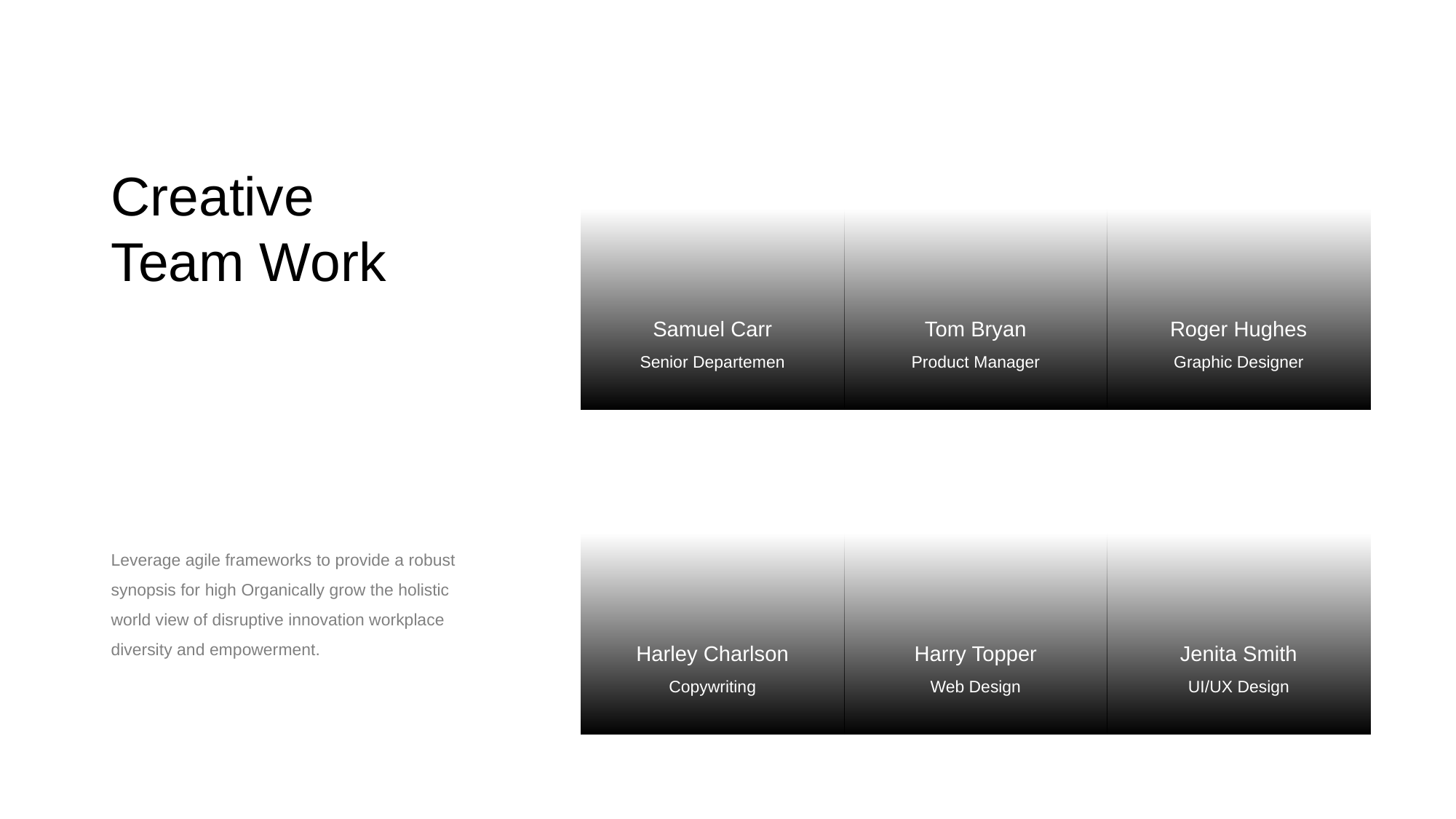

Creative Team Work
Leverage agile frameworks to provide a robust synopsis for high Organically grow the holistic world view of disruptive innovation workplace diversity and empowerment.

Samuel Carr
Tom Bryan
Roger Hughes
Senior Departemen
Product Manager
Graphic Designer

Harley Charlson
Harry Topper
Web Design
Jenita Smith
UI/UX Design
Copywriting